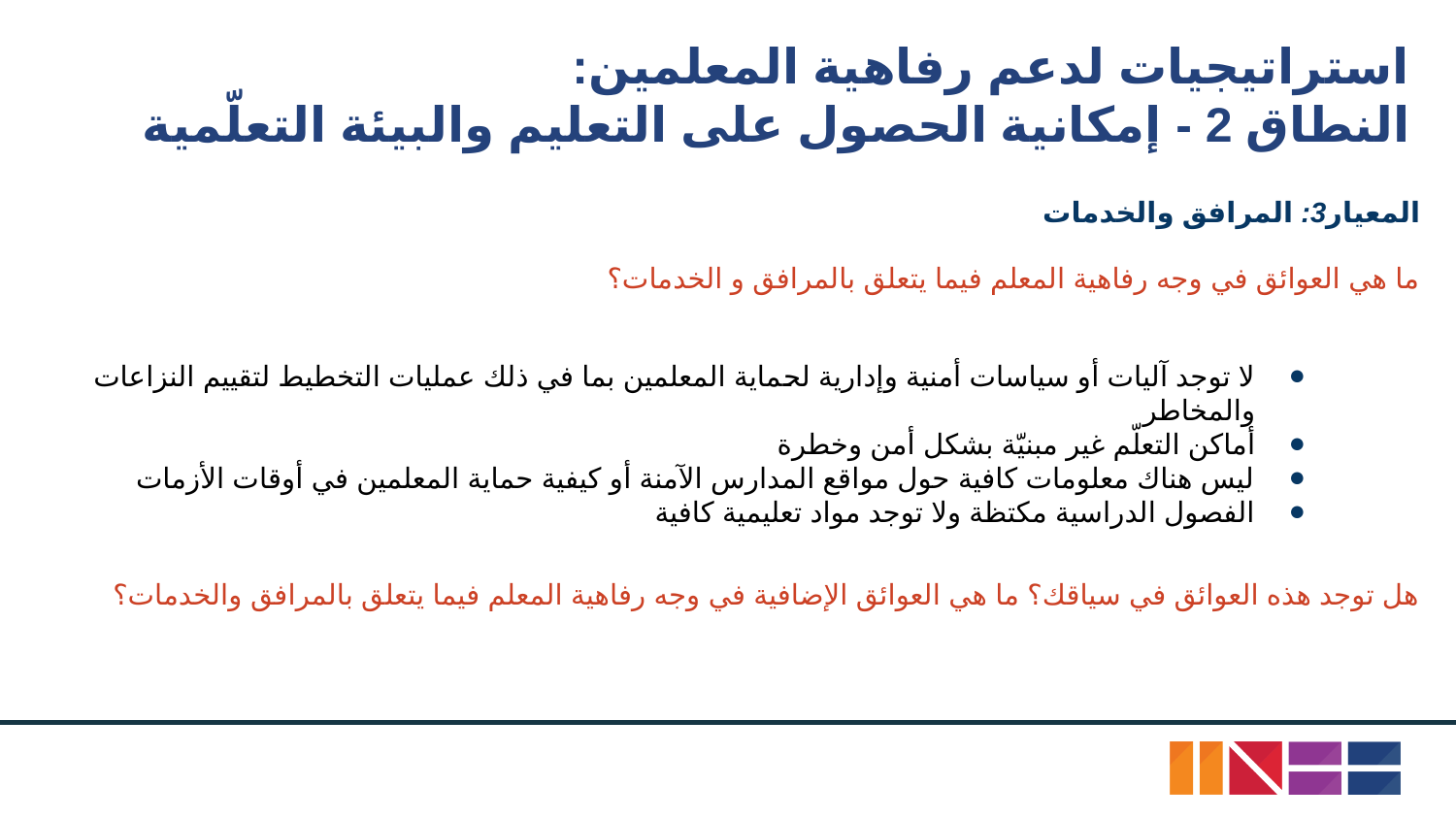

# استراتيجيات لدعم رفاهية المعلمين:
النطاق 2 - إمكانية الحصول على التعليم والبيئة التعلّمية

المعيار3: المرافق والخدمات

ما هي العوائق في وجه رفاهية المعلم فيما يتعلق بالمرافق و الخدمات؟
لا توجد آليات أو سياسات أمنية وإدارية لحماية المعلمين بما في ذلك عمليات التخطيط لتقييم النزاعات والمخاطر
أماكن التعلّم غير مبنيّة بشكل أمن وخطرة
ليس هناك معلومات كافية حول مواقع المدارس الآمنة أو كيفية حماية المعلمين في أوقات الأزمات
الفصول الدراسية مكتظة ولا توجد مواد تعليمية كافية
المصدر: اوكسفام
هل توجد هذه العوائق في سياقك؟ ما هي العوائق الإضافية في وجه رفاهية المعلم فيما يتعلق بالمرافق والخدمات؟